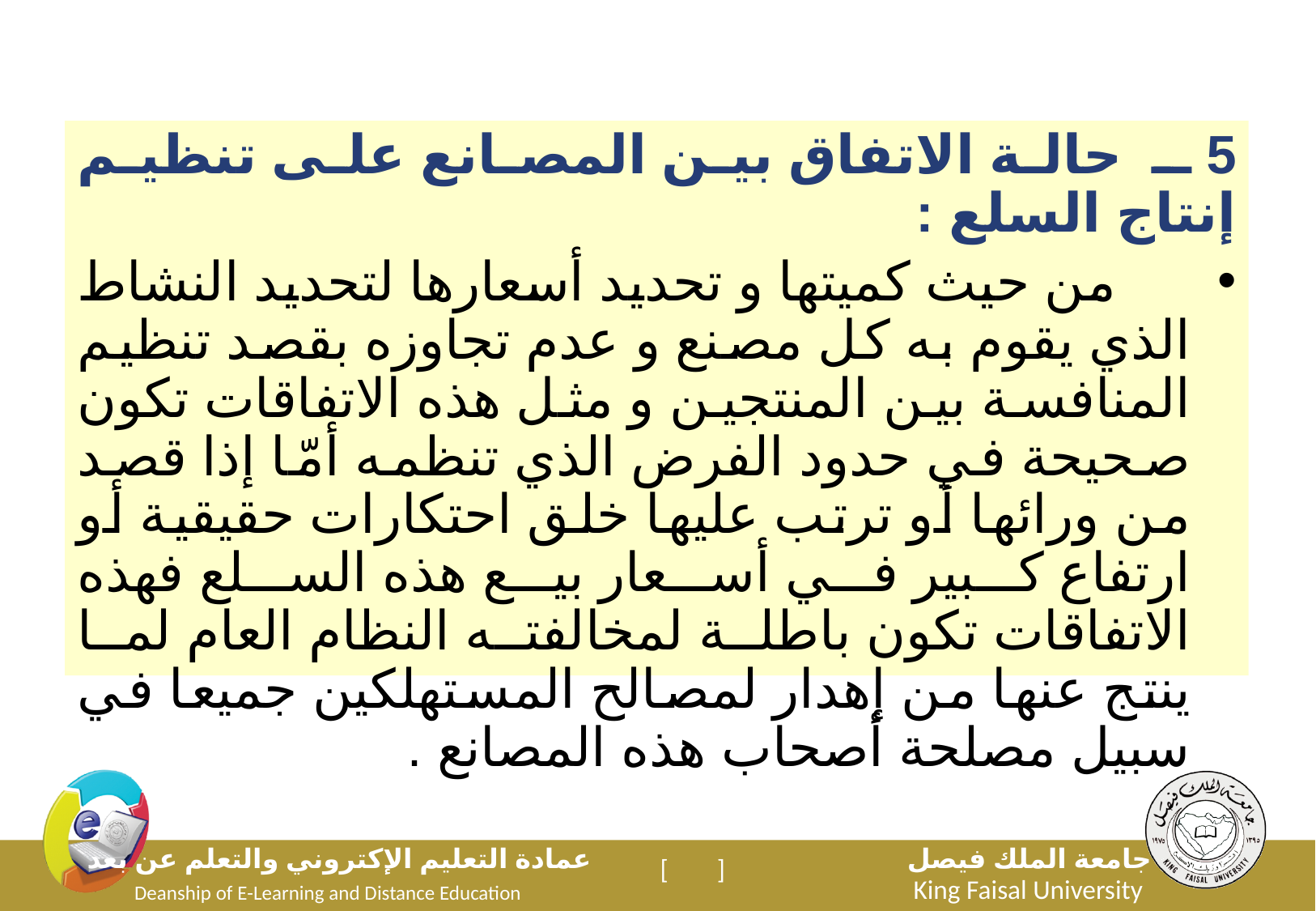

5 ـ  حالة الاتفاق بين المصانع على تنظيم إنتاج السلع :
     من حيث كميتها و تحديد أسعارها لتحديد النشاط الذي يقوم به كل مصنع و عدم تجاوزه بقصد تنظيم المنافسة بين المنتجين و مثل هذه الاتفاقات تكون صحيحة في حدود الفرض الذي تنظمه أمّا إذا قصد من ورائها أو ترتب عليها خلق احتكارات حقيقية أو ارتفاع كبير في أسعار بيع هذه السلع فهذه الاتفاقات تكون باطلة لمخالفته النظام العام لما ينتج عنها من إهدار لمصالح المستهلكين جميعا في سبيل مصلحة أصحاب هذه المصانع .